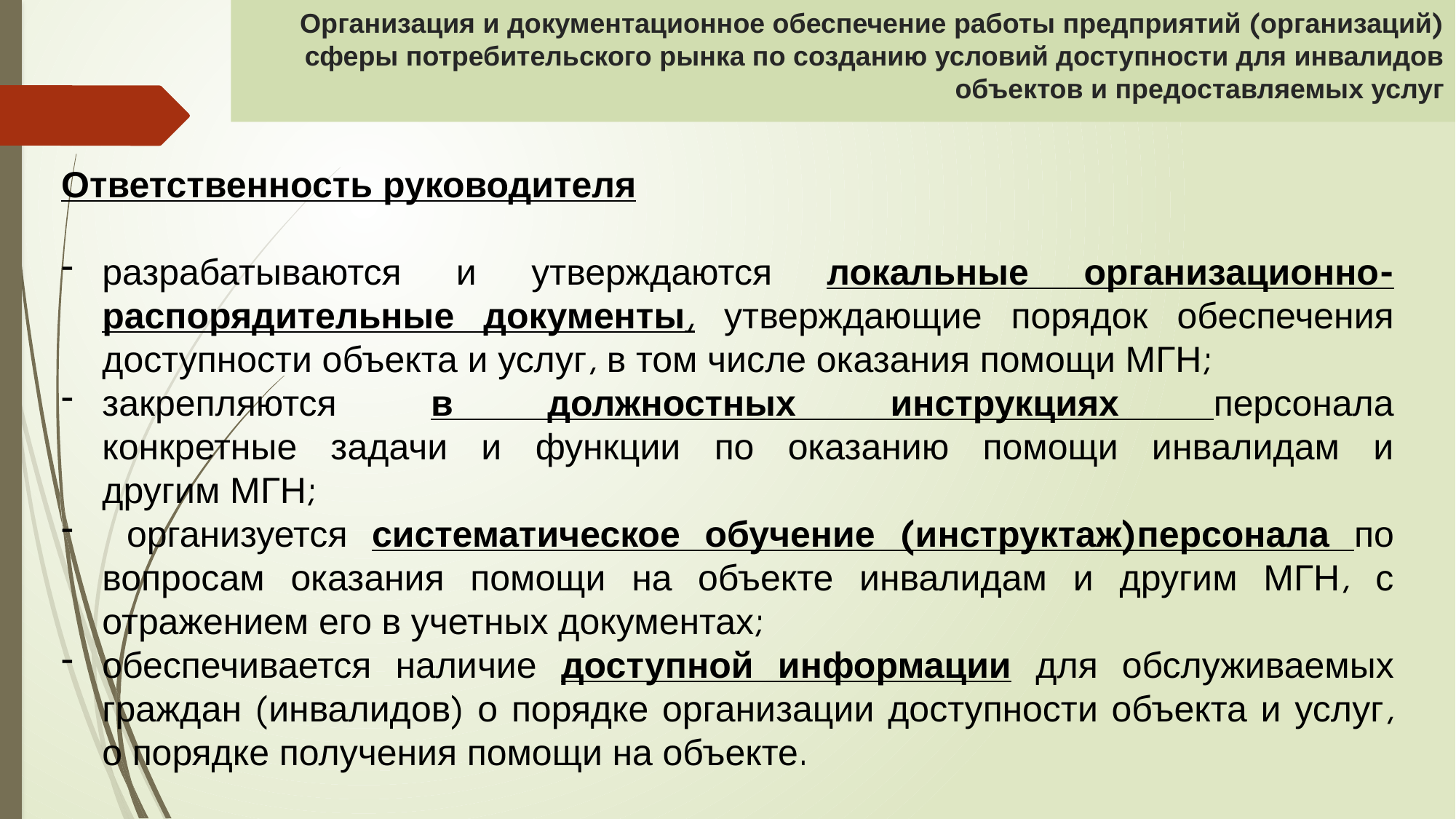

# Организация и документационное обеспечение работы предприятий (организаций) сферы потребительского рынка по созданию условий доступности для инвалидов объектов и предоставляемых услуг
Ответственность руководителя

разрабатываются и утверждаются локальные организационно-распорядительные документы, утверждающие порядок обеспечения доступности объекта и услуг, в том числе оказания помощи МГН;
закрепляются в должностных инструкциях персонала
конкретные задачи и функции по оказанию помощи инвалидам и
другим МГН;
 организуется систематическое обучение (инструктаж)персонала по вопросам оказания помощи на объекте инвалидам и другим МГН, с отражением его в учетных документах;
обеспечивается наличие доступной информации для обслуживаемых граждан (инвалидов) о порядке организации доступности объекта и услуг, о порядке получения помощи на объекте.